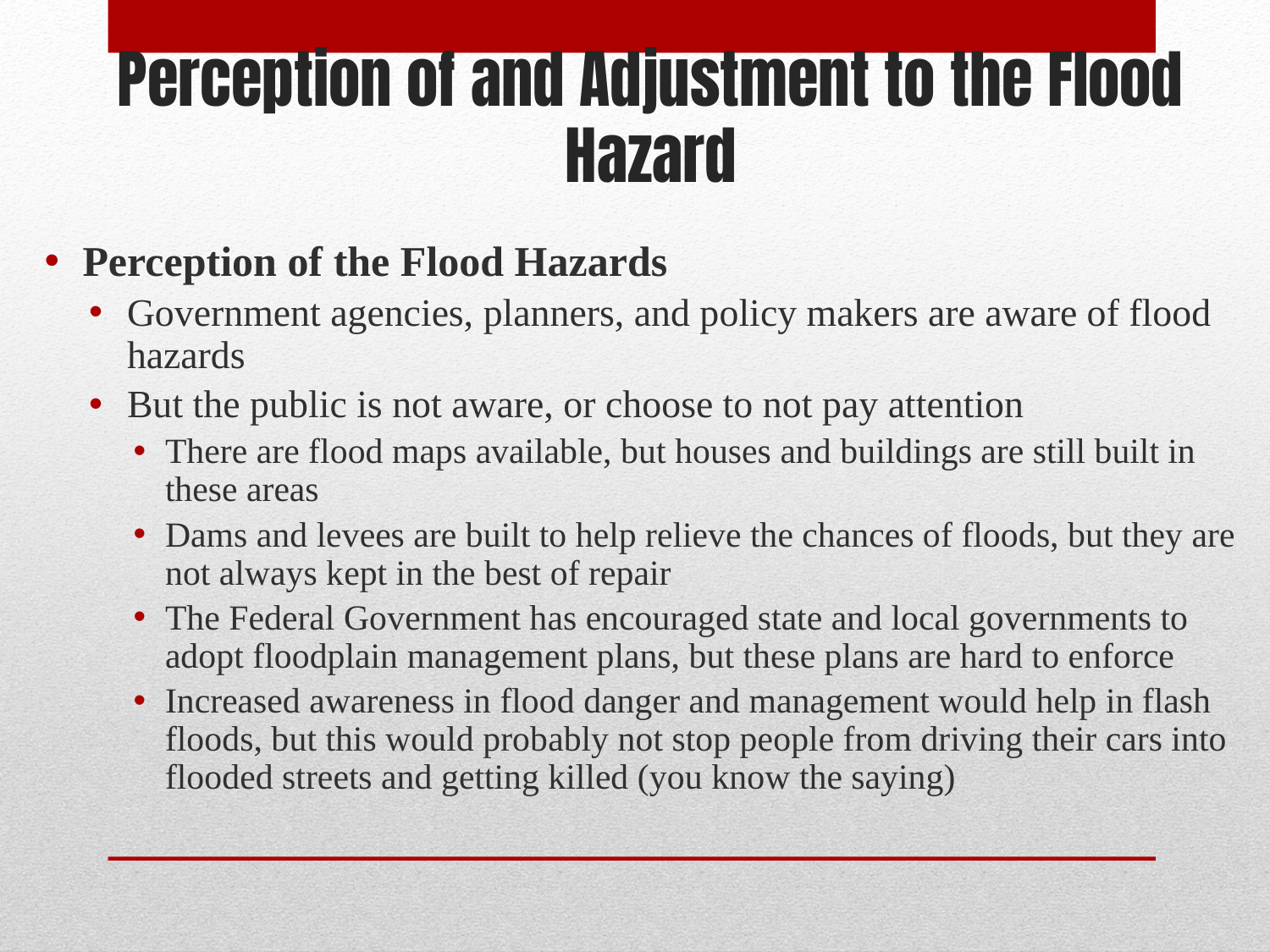

Perception of and Adjustment to the Flood Hazard
Perception of the Flood Hazards
Government agencies, planners, and policy makers are aware of flood hazards
But the public is not aware, or choose to not pay attention
There are flood maps available, but houses and buildings are still built in these areas
Dams and levees are built to help relieve the chances of floods, but they are not always kept in the best of repair
The Federal Government has encouraged state and local governments to adopt floodplain management plans, but these plans are hard to enforce
Increased awareness in flood danger and management would help in flash floods, but this would probably not stop people from driving their cars into flooded streets and getting killed (you know the saying)